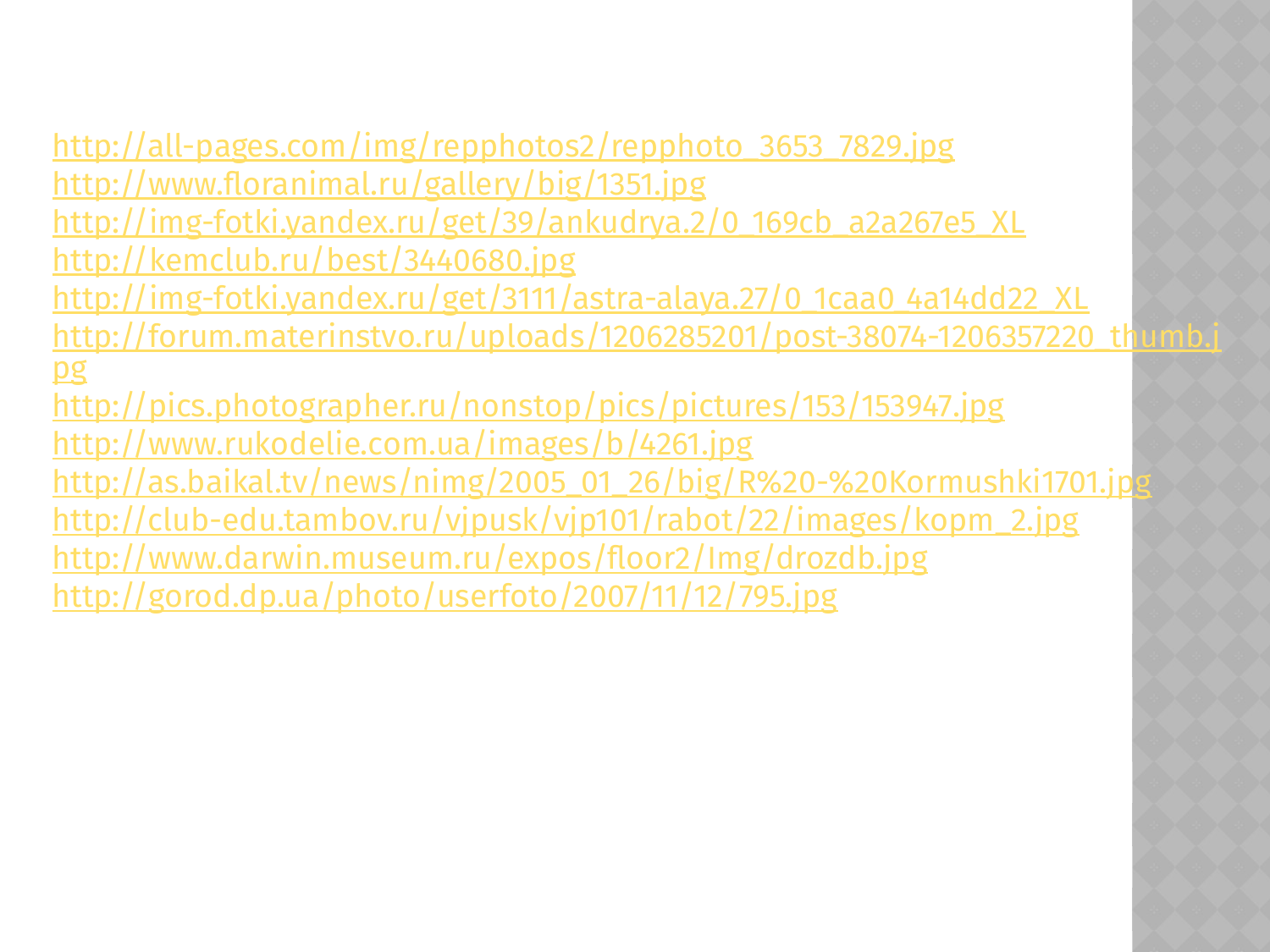

http://all-pages.com/img/repphotos2/repphoto_3653_7829.jpg
http://www.floranimal.ru/gallery/big/1351.jpg
http://img-fotki.yandex.ru/get/39/ankudrya.2/0_169cb_a2a267e5_XL
http://kemclub.ru/best/3440680.jpg
http://img-fotki.yandex.ru/get/3111/astra-alaya.27/0_1caa0_4a14dd22_XL
http://forum.materinstvo.ru/uploads/1206285201/post-38074-1206357220_thumb.jpg
http://pics.photographer.ru/nonstop/pics/pictures/153/153947.jpg
http://www.rukodelie.com.ua/images/b/4261.jpg
http://as.baikal.tv/news/nimg/2005_01_26/big/R%20-%20Kormushki1701.jpg
http://club-edu.tambov.ru/vjpusk/vjp101/rabot/22/images/kopm_2.jpg
http://www.darwin.museum.ru/expos/floor2/Img/drozdb.jpg
http://gorod.dp.ua/photo/userfoto/2007/11/12/795.jpg